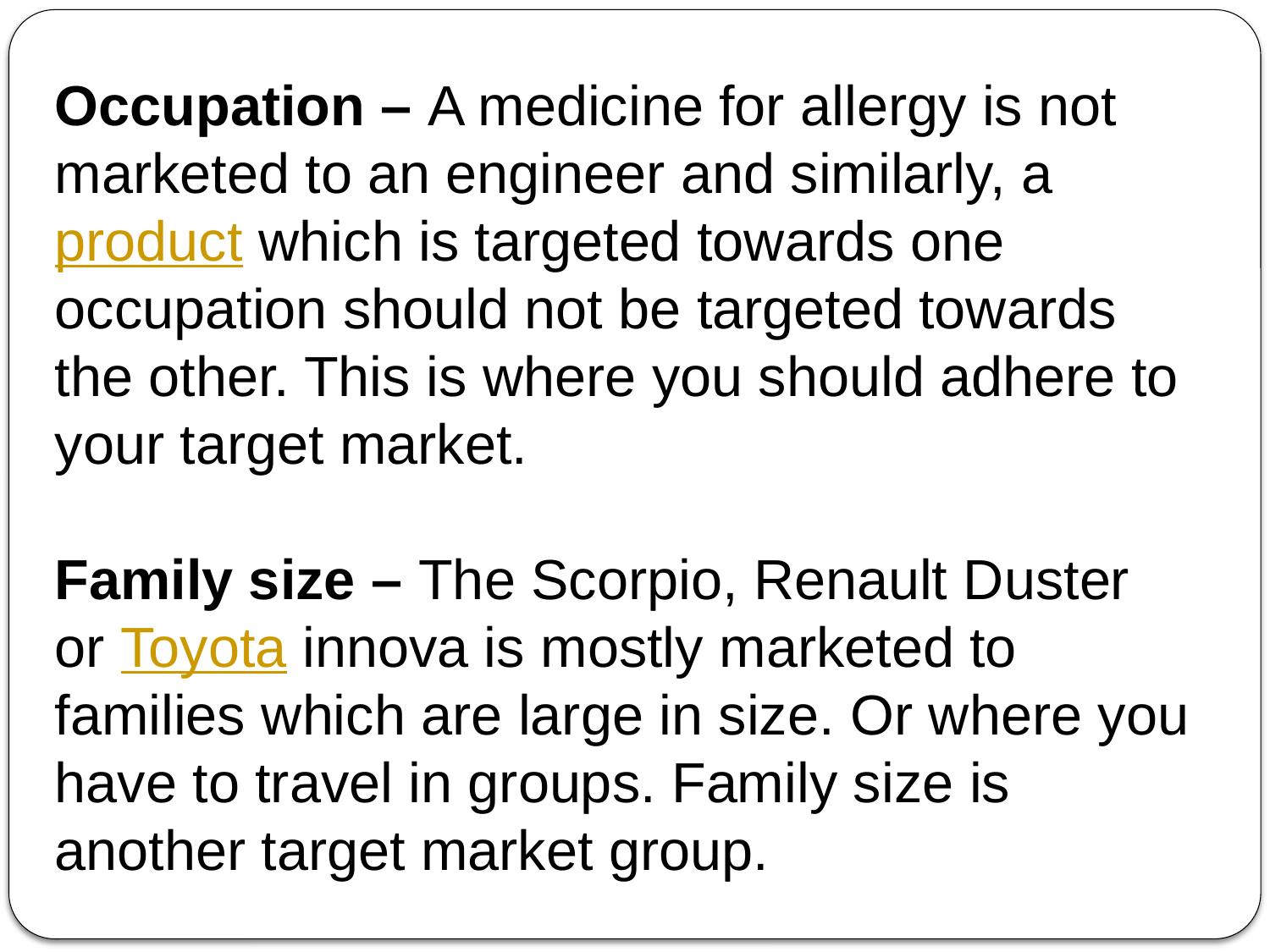

Occupation – A medicine for allergy is not marketed to an engineer and similarly, a product which is targeted towards one occupation should not be targeted towards the other. This is where you should adhere to your target market.

Family size – The Scorpio, Renault Duster or Toyota innova is mostly marketed to families which are large in size. Or where you have to travel in groups. Family size is another target market group.